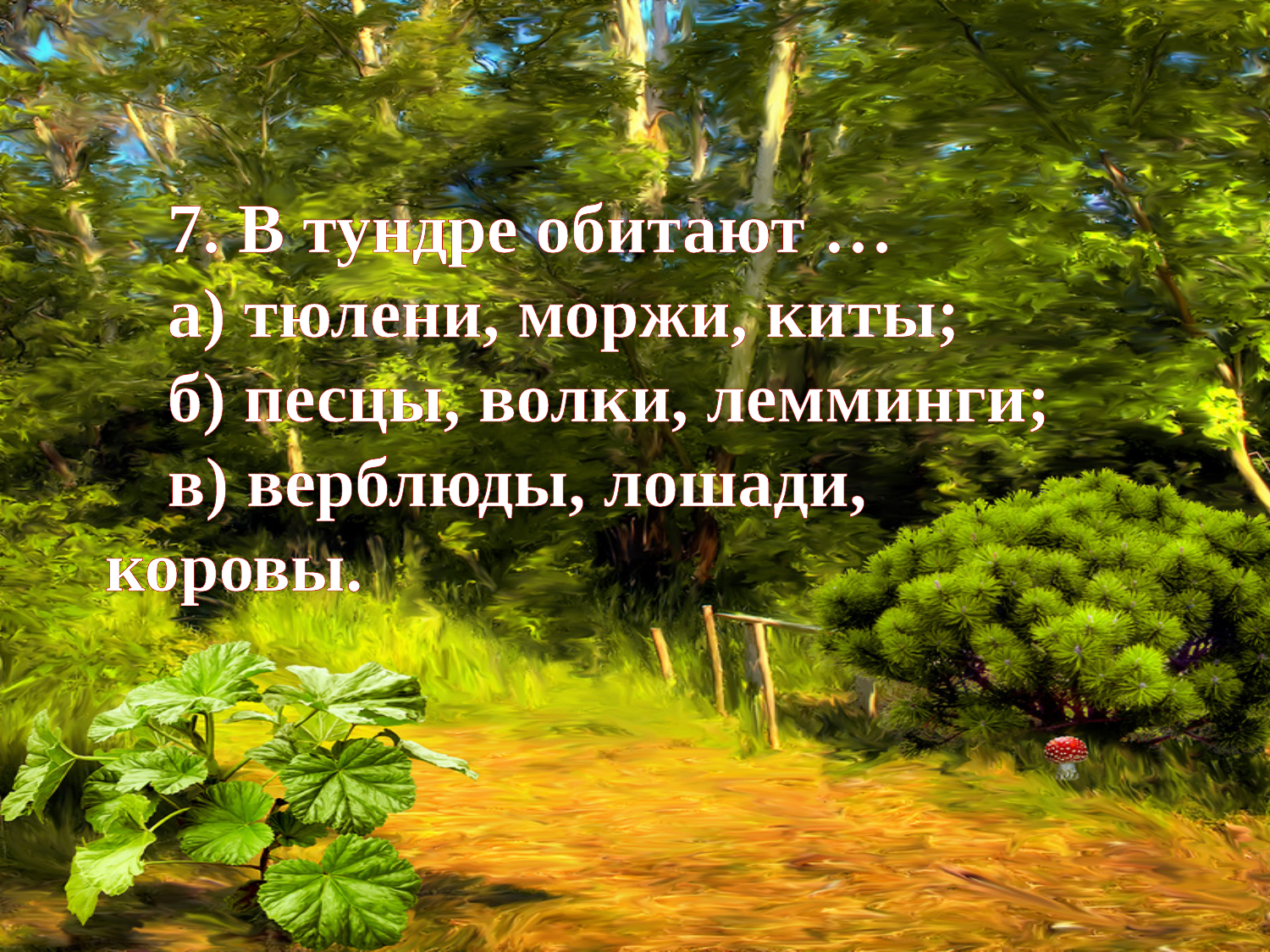

#
7. В тундре обитают …
а) тюлени, моржи, киты;
б) песцы, волки, лемминги;
в) верблюды, лошади, коровы.